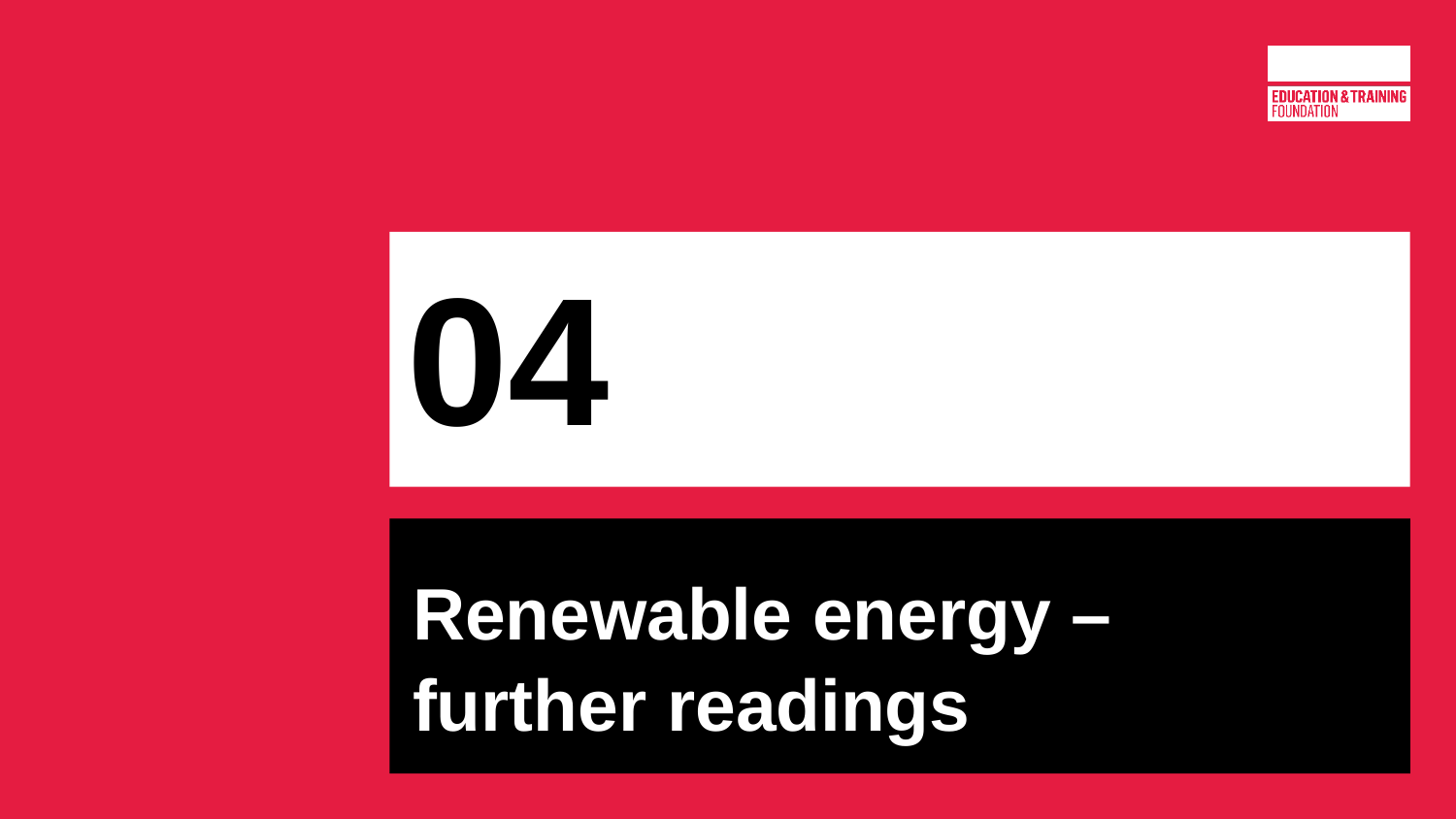

# 04
Renewable energy –
further readings